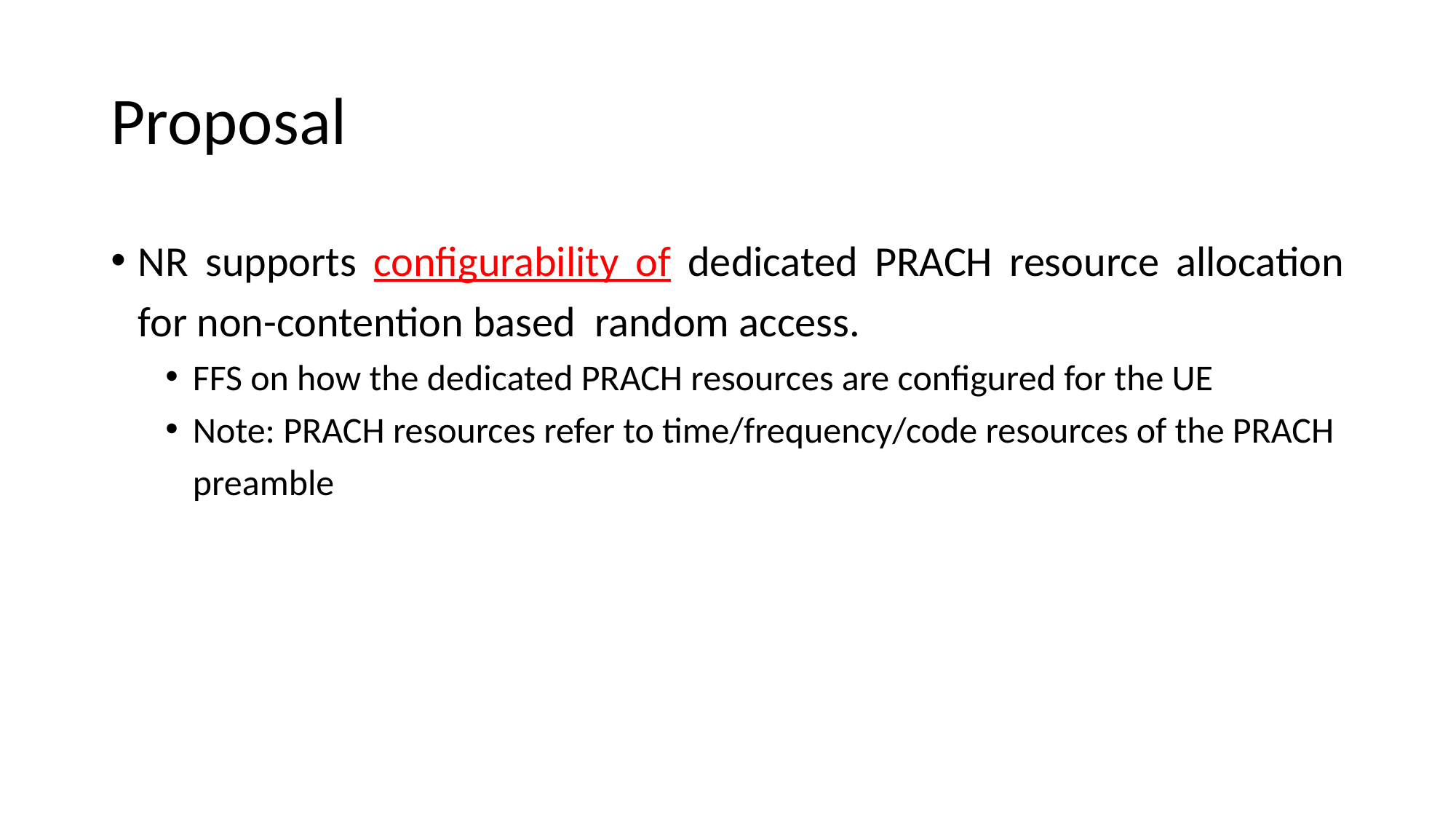

# Proposal
NR supports configurability of dedicated PRACH resource allocation for non-contention based  random access.
FFS on how the dedicated PRACH resources are configured for the UE
Note: PRACH resources refer to time/frequency/code resources of the PRACH preamble